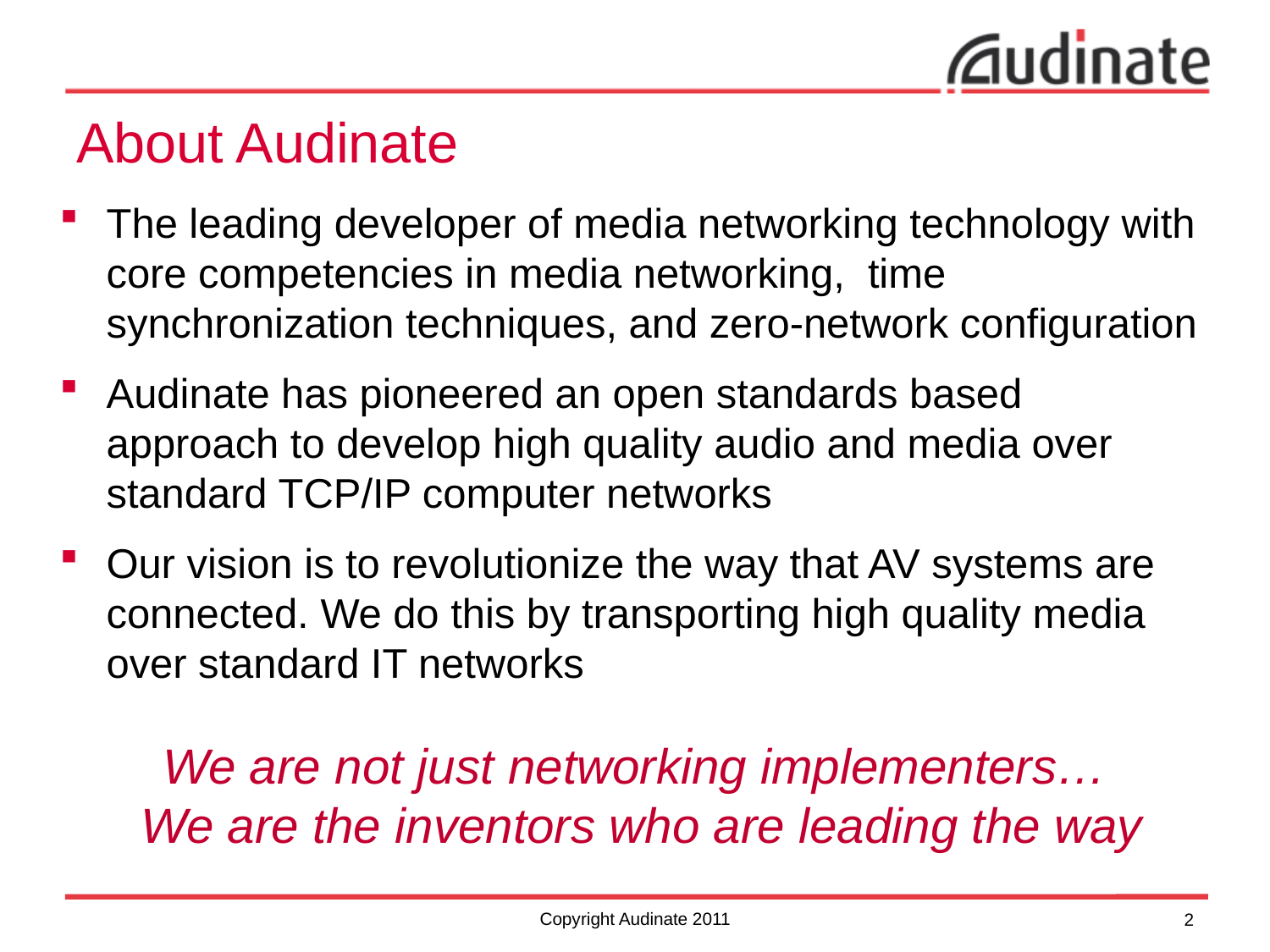

# About Audinate
The leading developer of media networking technology with core competencies in media networking,  time synchronization techniques, and zero-network configuration
Audinate has pioneered an open standards based approach to develop high quality audio and media over standard TCP/IP computer networks
Our vision is to revolutionize the way that AV systems are connected. We do this by transporting high quality media over standard IT networks

We are not just networking implementers…
We are the inventors who are leading the way
Copyright Audinate 2011
2